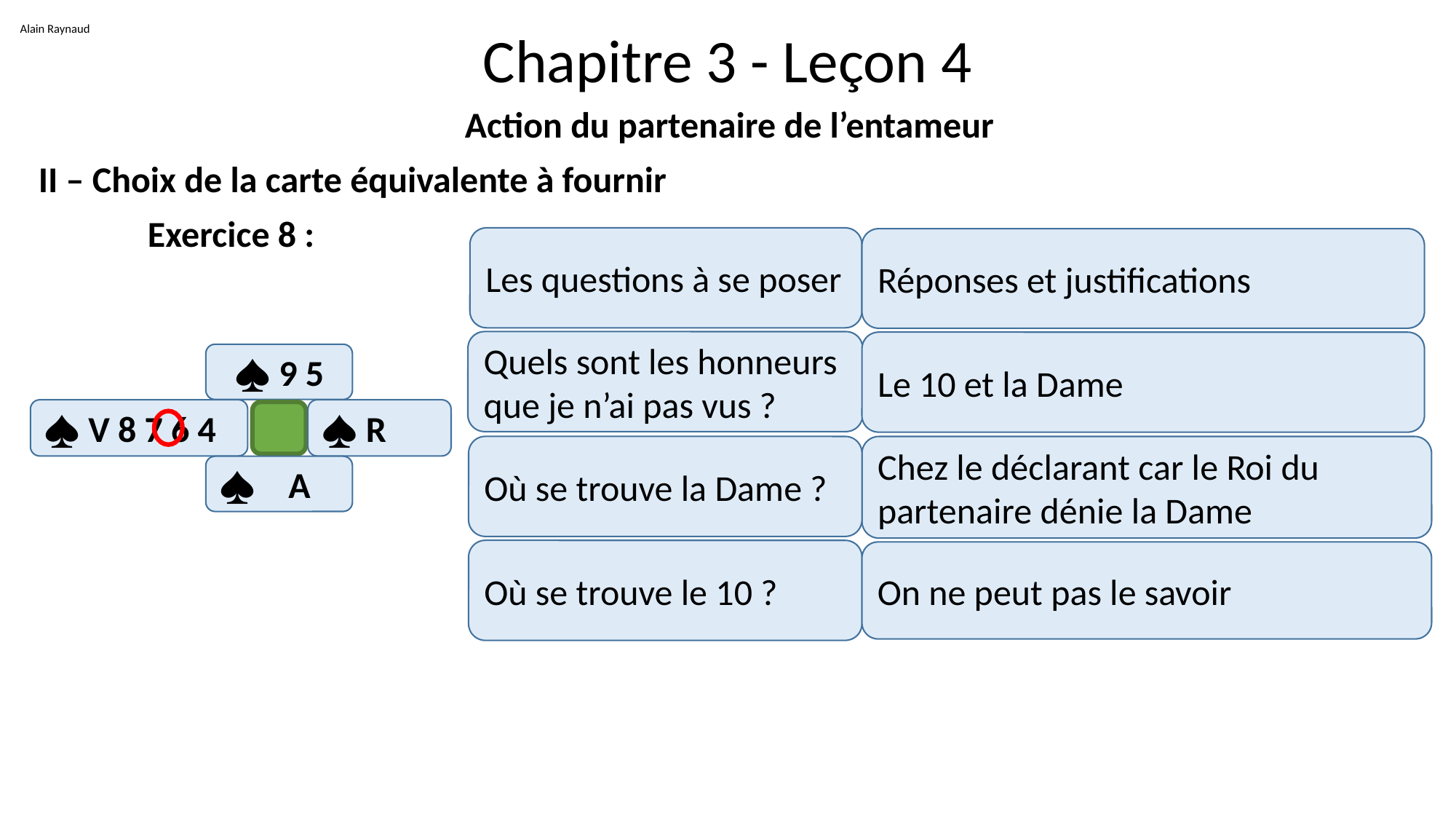

Alain Raynaud
# Chapitre 3 - Leçon 4
Action du partenaire de l’entameur
II – Choix de la carte équivalente à fournir
	Exercice 8 :
Les questions à se poser
Réponses et justifications
Quels sont les honneurs que je n’ai pas vus ?
Le 10 et la Dame
♠ 9 5
♠ V 8 7 6 4
♠ R

♠    A
Chez le déclarant car le Roi du partenaire dénie la Dame
Où se trouve la Dame ?
Où se trouve le 10 ?
On ne peut pas le savoir